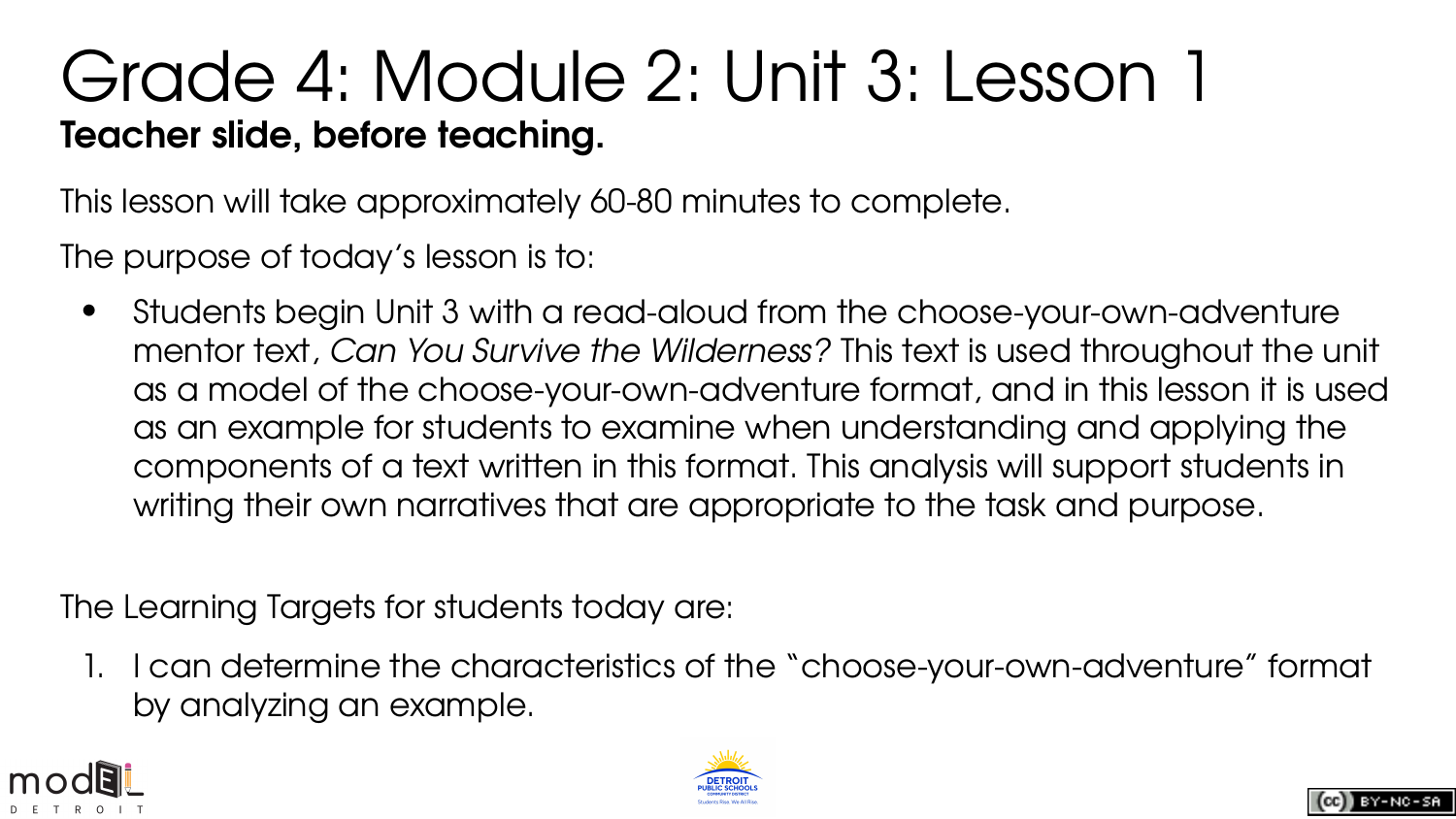

# Grade 4: Module 2: Unit 3: Lesson 1
Teacher slide, before teaching.
This lesson will take approximately 60-80 minutes to complete.
The purpose of today’s lesson is to:
Students begin Unit 3 with a read-aloud from the choose-your-own-adventure mentor text, Can You Survive the Wilderness? This text is used throughout the unit as a model of the choose-your-own-adventure format, and in this lesson it is used as an example for students to examine when understanding and applying the components of a text written in this format. This analysis will support students in writing their own narratives that are appropriate to the task and purpose.

The Learning Targets for students today are:
I can determine the characteristics of the “choose-your-own-adventure” format by analyzing an example.